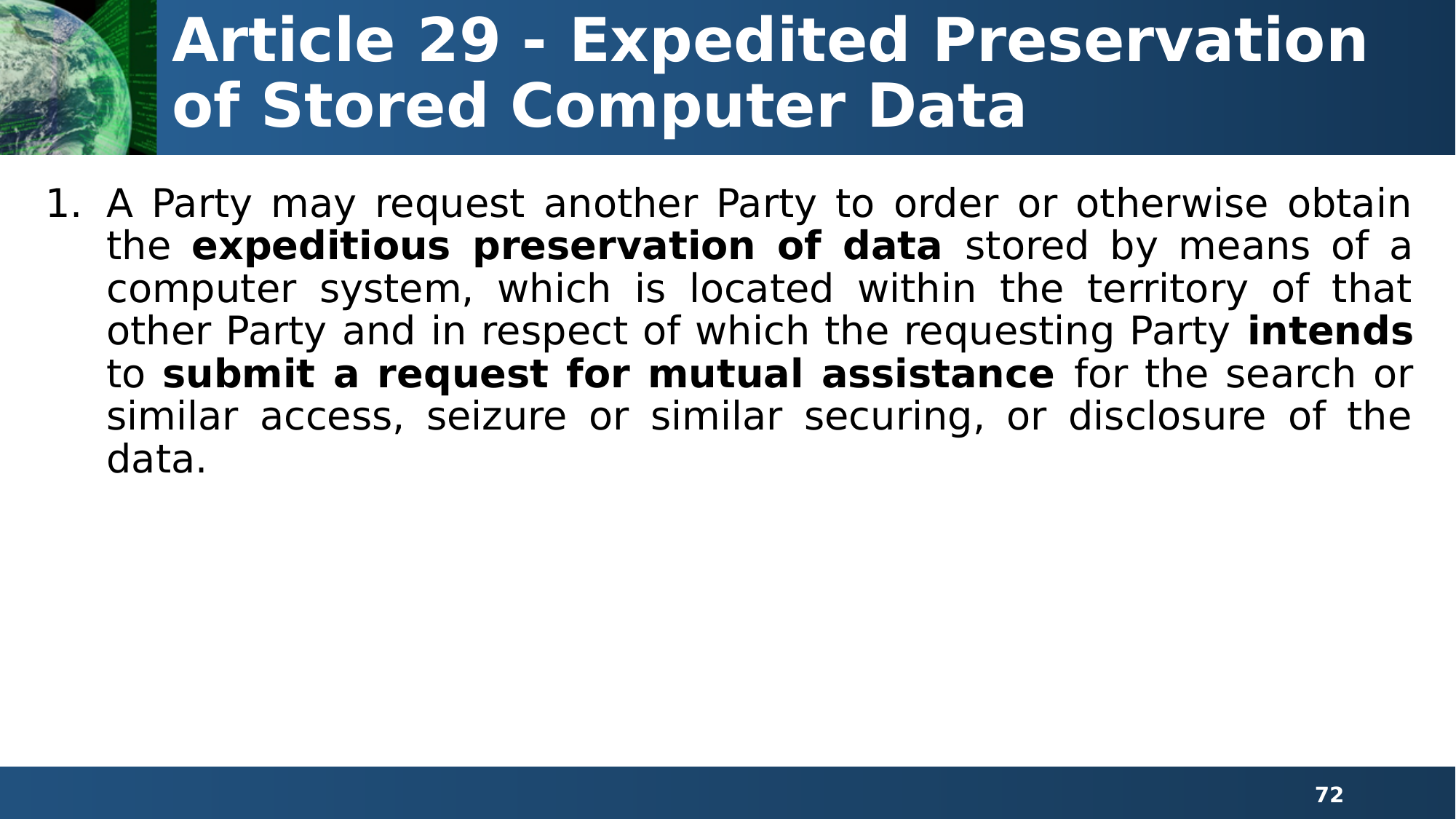

# Article 29 - Expedited Preservation of Stored Computer Data
A Party may request another Party to order or otherwise obtain the expeditious preservation of data stored by means of a computer system, which is located within the territory of that other Party and in respect of which the requesting Party intends to submit a request for mutual assistance for the search or similar access, seizure or similar securing, or disclosure of the data.
72